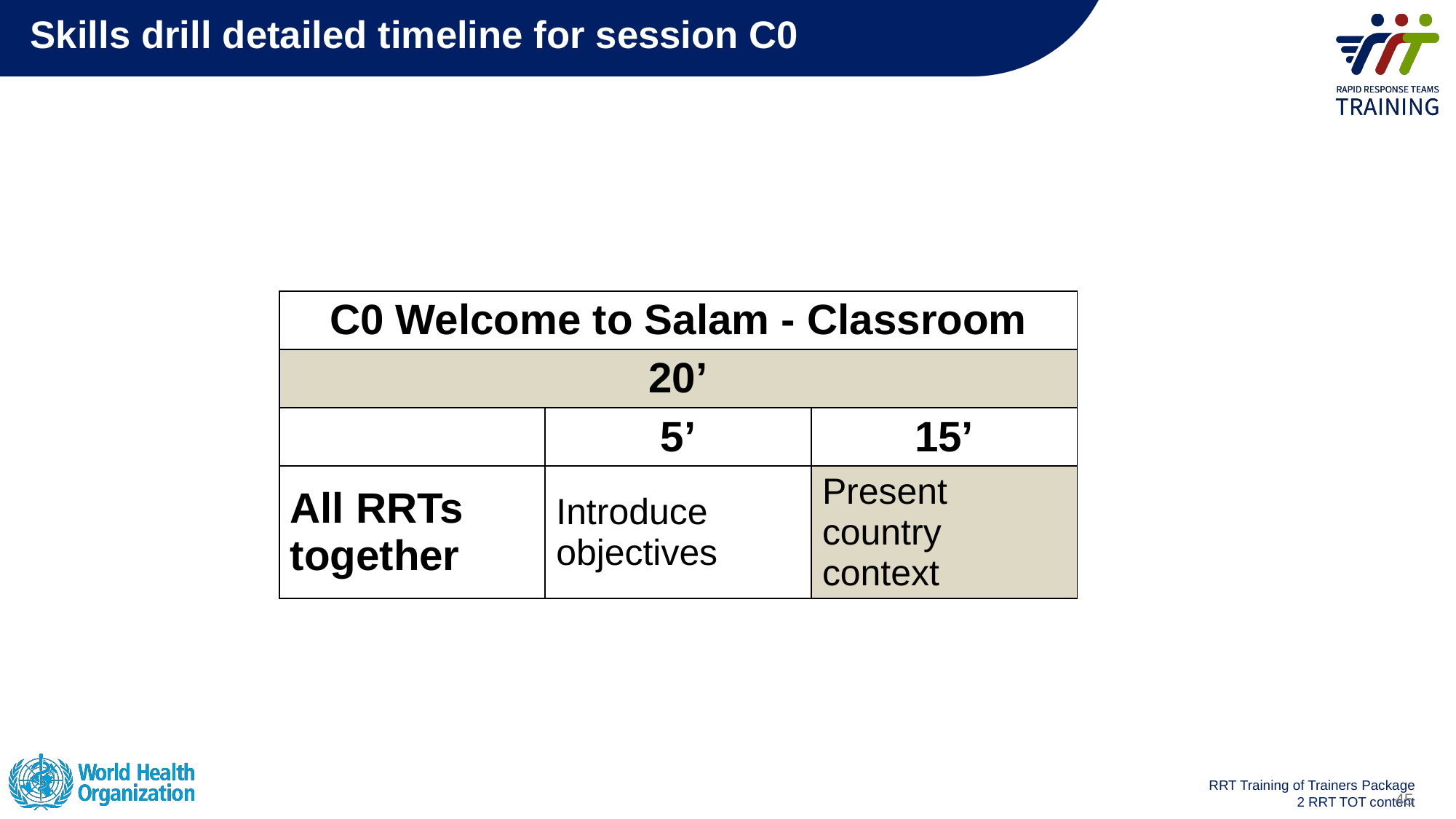

# Skills drill detailed timeline for session C0
| C0 Welcome to Salam - Classroom |  |  |
| --- | --- | --- |
| 20’ |  |  |
|  | 5’ | 15’ |
| All RRTs together | Introduce objectives | Present country context |